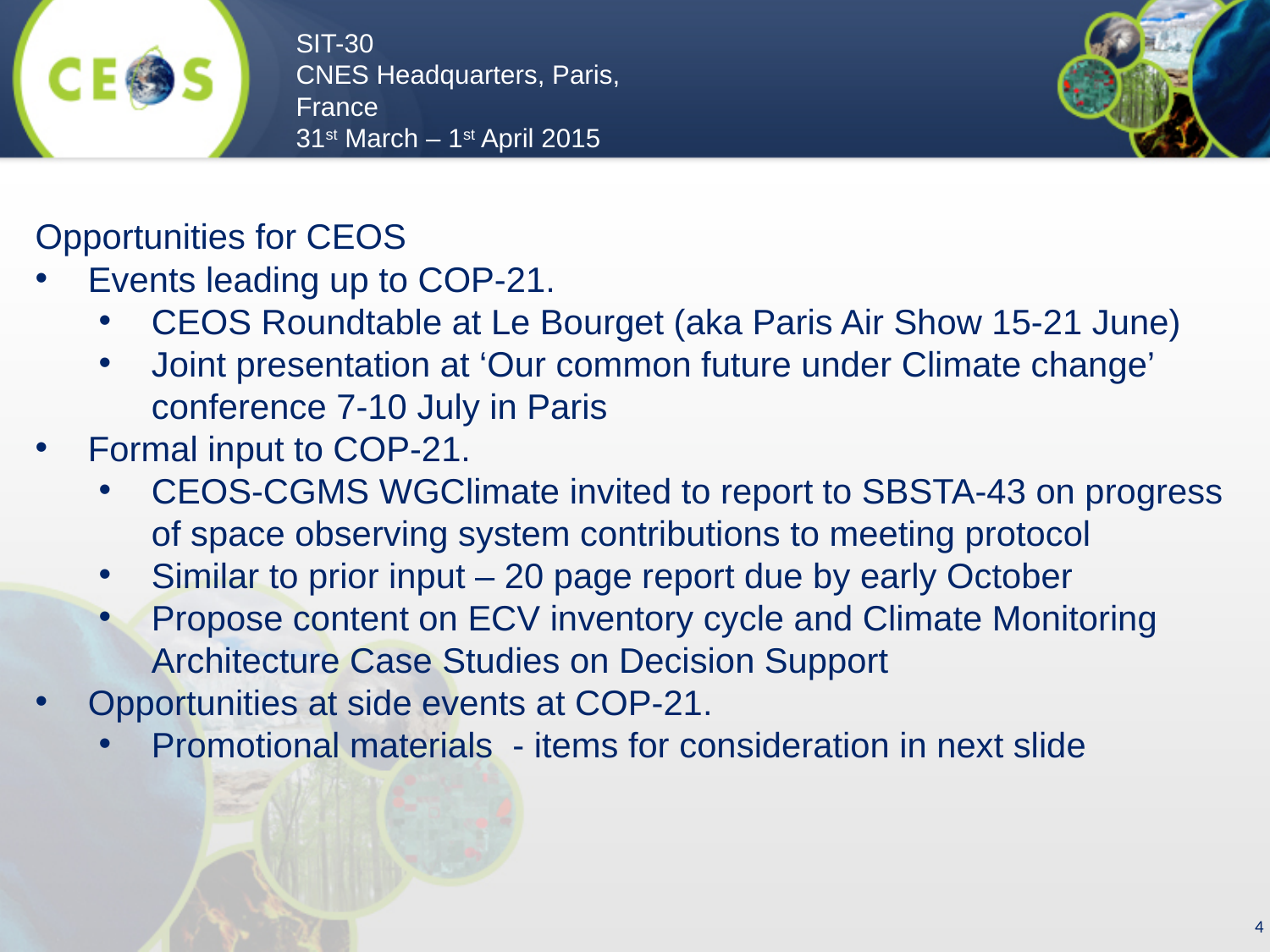

Opportunities for CEOS
Events leading up to COP-21.
CEOS Roundtable at Le Bourget (aka Paris Air Show 15-21 June)
Joint presentation at ‘Our common future under Climate change’ conference 7-10 July in Paris
Formal input to COP-21.
CEOS-CGMS WGClimate invited to report to SBSTA-43 on progress of space observing system contributions to meeting protocol
Similar to prior input – 20 page report due by early October
Propose content on ECV inventory cycle and Climate Monitoring Architecture Case Studies on Decision Support
Opportunities at side events at COP-21.
Promotional materials  - items for consideration in next slide
4